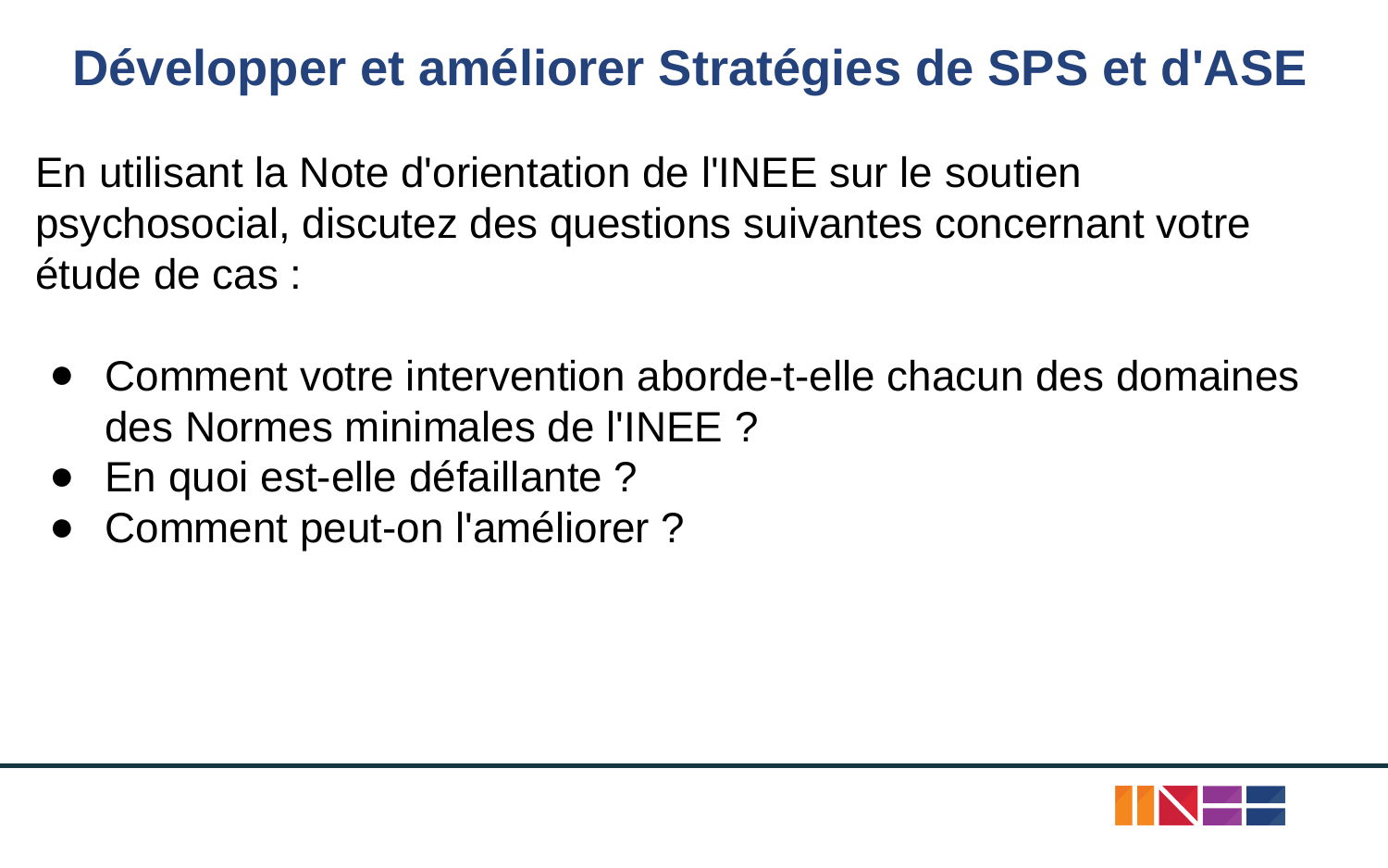

# Développer et améliorer Stratégies de SPS et d'ASE
En utilisant la Note d'orientation de l'INEE sur le soutien psychosocial, discutez des questions suivantes concernant votre étude de cas :

Comment votre intervention aborde-t-elle chacun des domaines des Normes minimales de l'INEE ?
En quoi est-elle défaillante ?
Comment peut-on l'améliorer ?